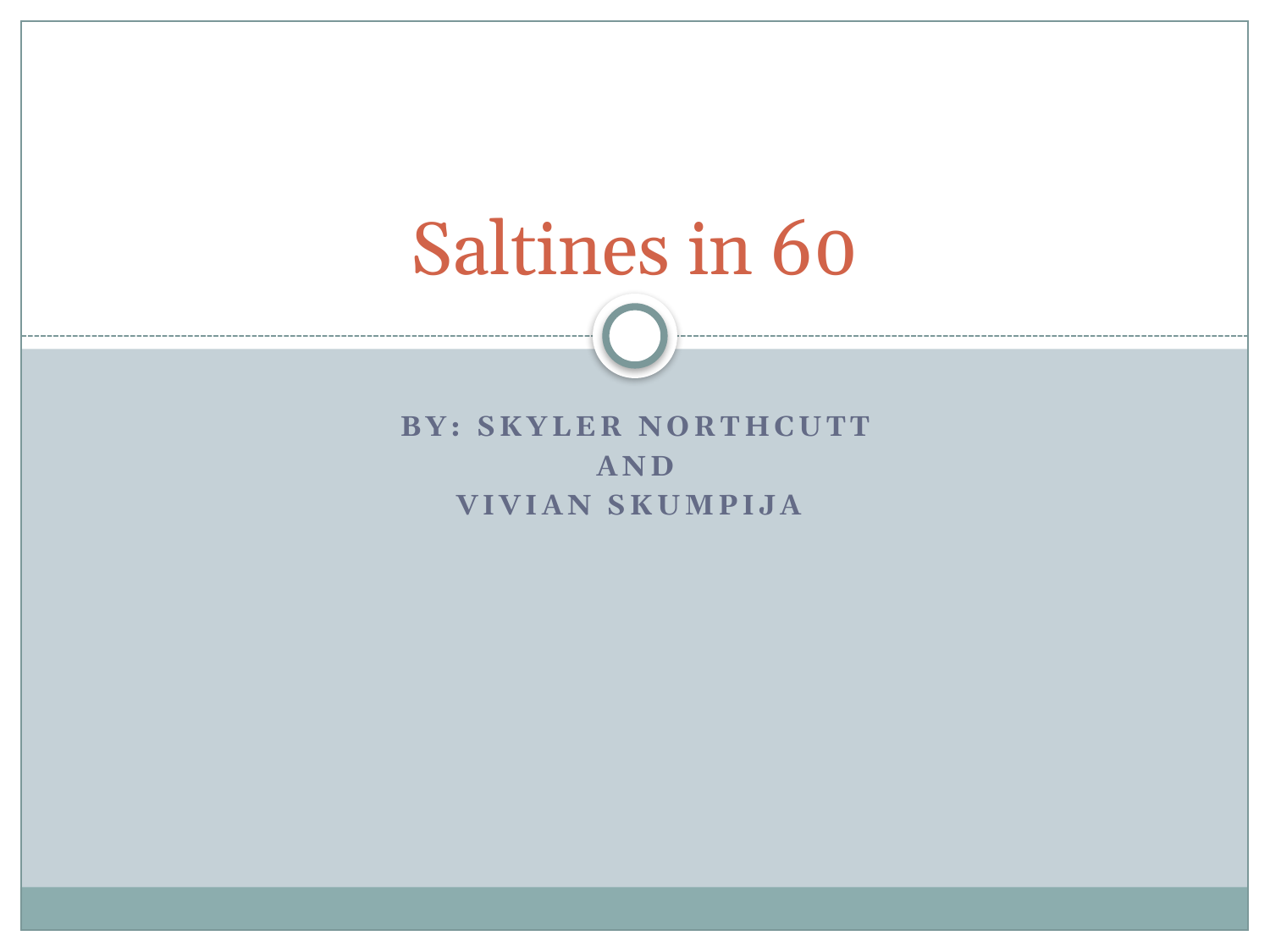

# Saltines in 60
By: Skyler Northcutt
and
Vivian Skumpija